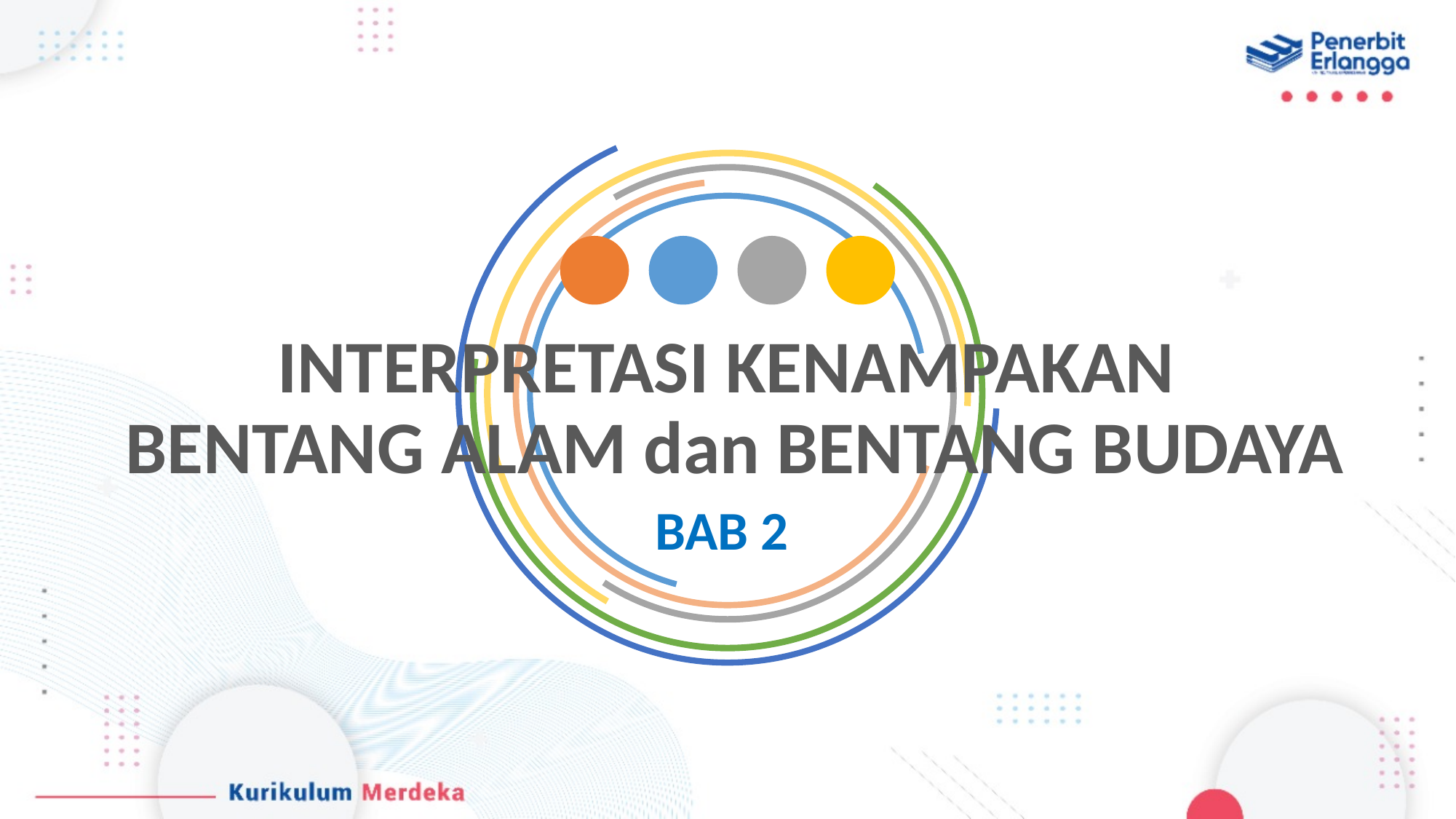

INTERPRETASI KENAMPAKAN
BENTANG ALAM dan BENTANG BUDAYA
BAB 2